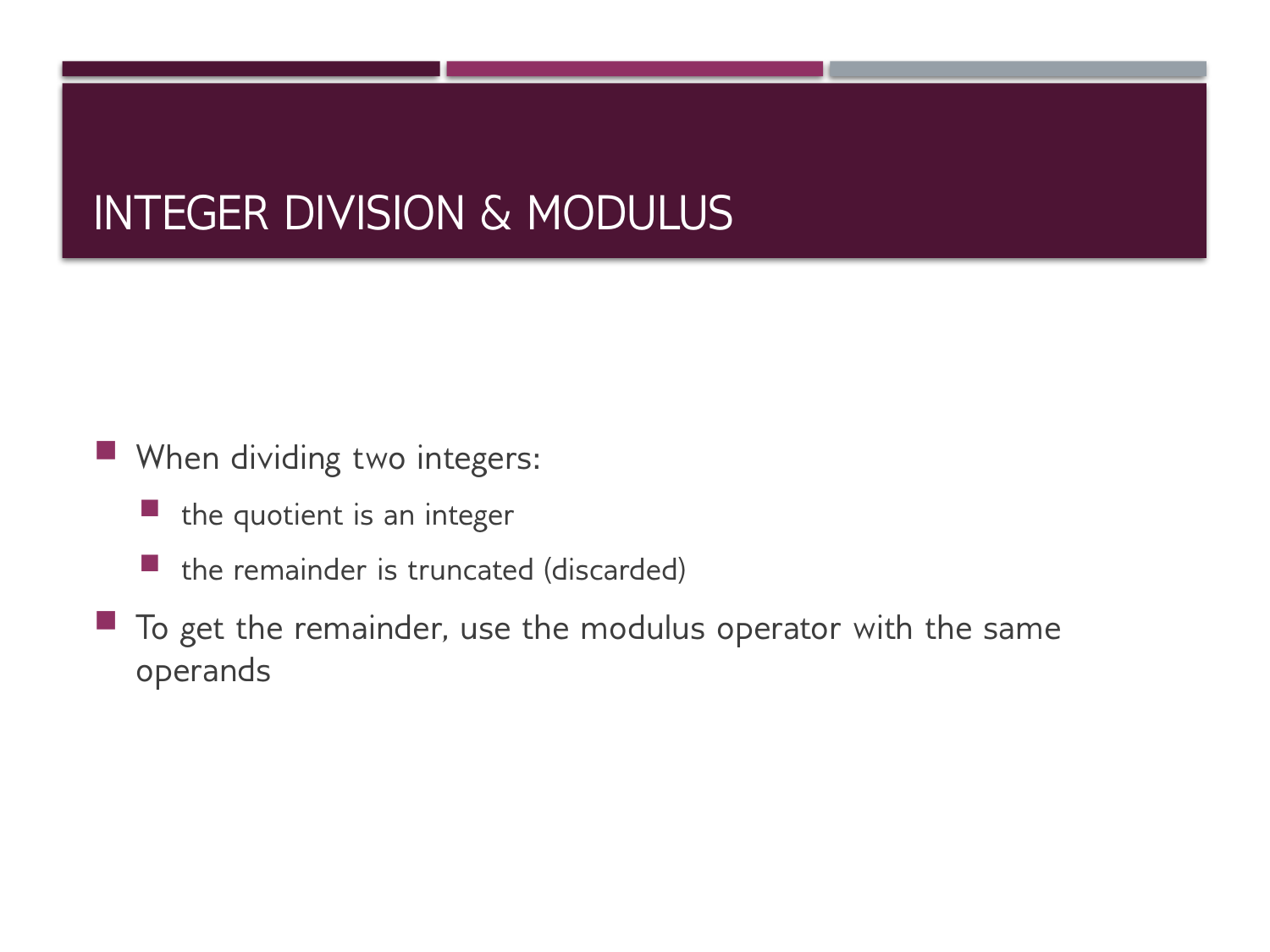

# Integer Division & Modulus
When dividing two integers:
the quotient is an integer
the remainder is truncated (discarded)
To get the remainder, use the modulus operator with the same operands